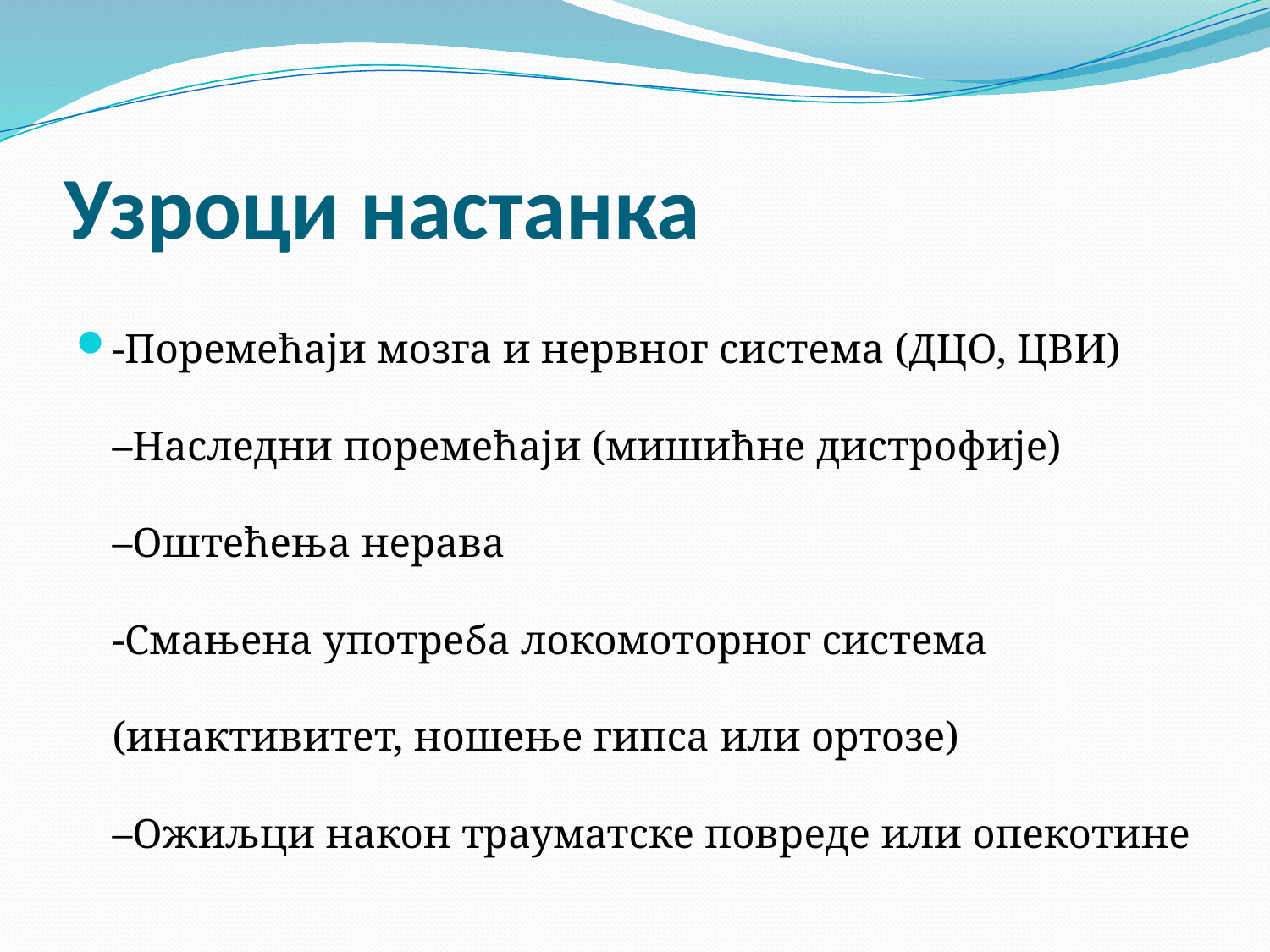

# Узроци настанка
-Поремећаји мозга и нервног система (ДЦО, ЦВИ)
–Наследни поремећаји (мишићне дистрофије)
–Оштећења нерава
-Смањена употреба локомоторног система (инактивитет, ношење гипса или ортозе)
–Ожиљци након трауматске повреде или опекотине